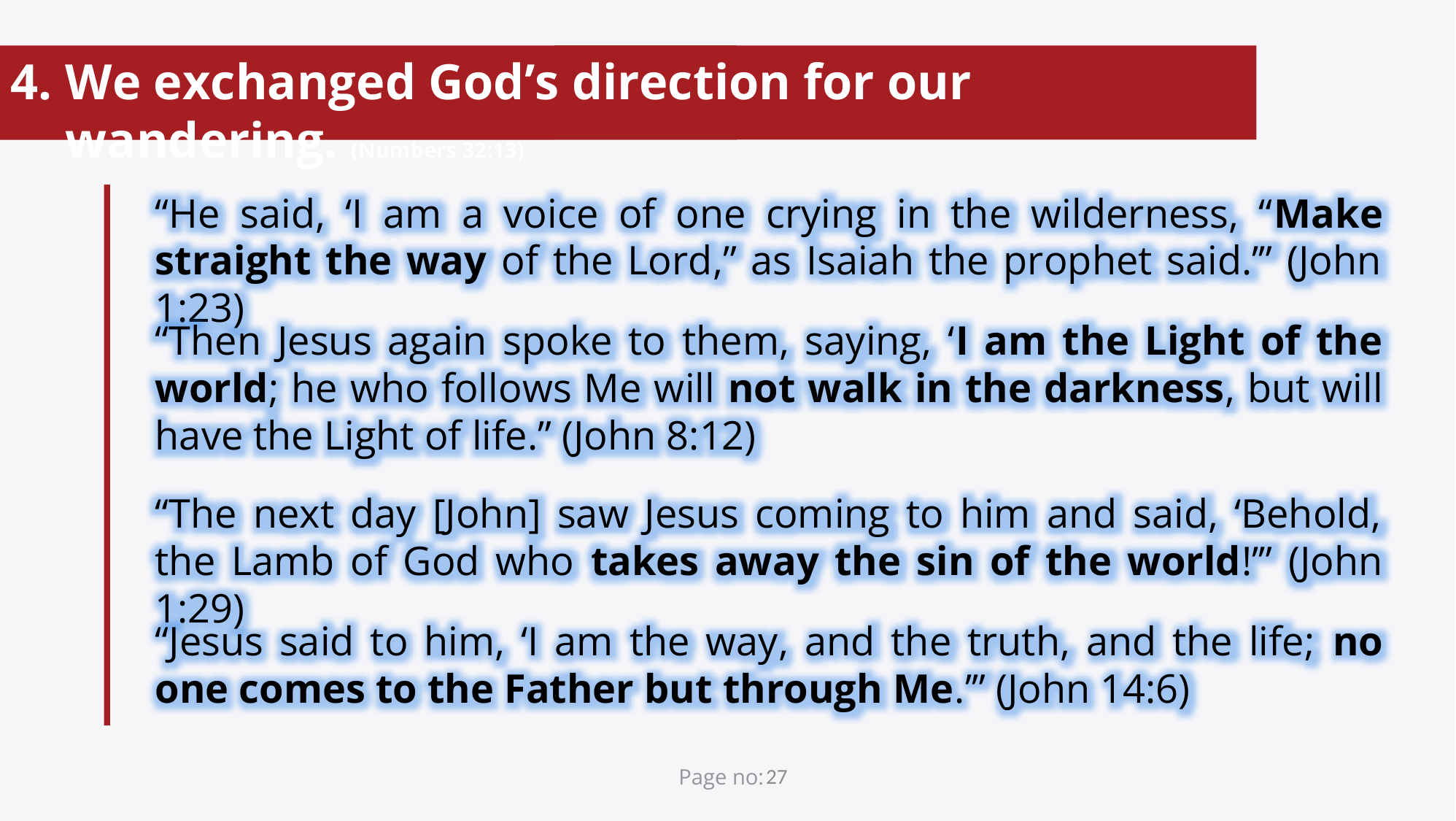

We exchanged God’s direction for our wandering. (Numbers 32:13)

“He said, ‘I am a voice of one crying in the wilderness, “Make straight the way of the Lord,” as Isaiah the prophet said.’” (John 1:23)
“Then Jesus again spoke to them, saying, ‘I am the Light of the world; he who follows Me will not walk in the darkness, but will have the Light of life.” (John 8:12)
“The next day [John] saw Jesus coming to him and said, ‘Behold, the Lamb of God who takes away the sin of the world!’” (John 1:29)
“Jesus said to him, ‘I am the way, and the truth, and the life; no one comes to the Father but through Me.’” (John 14:6)